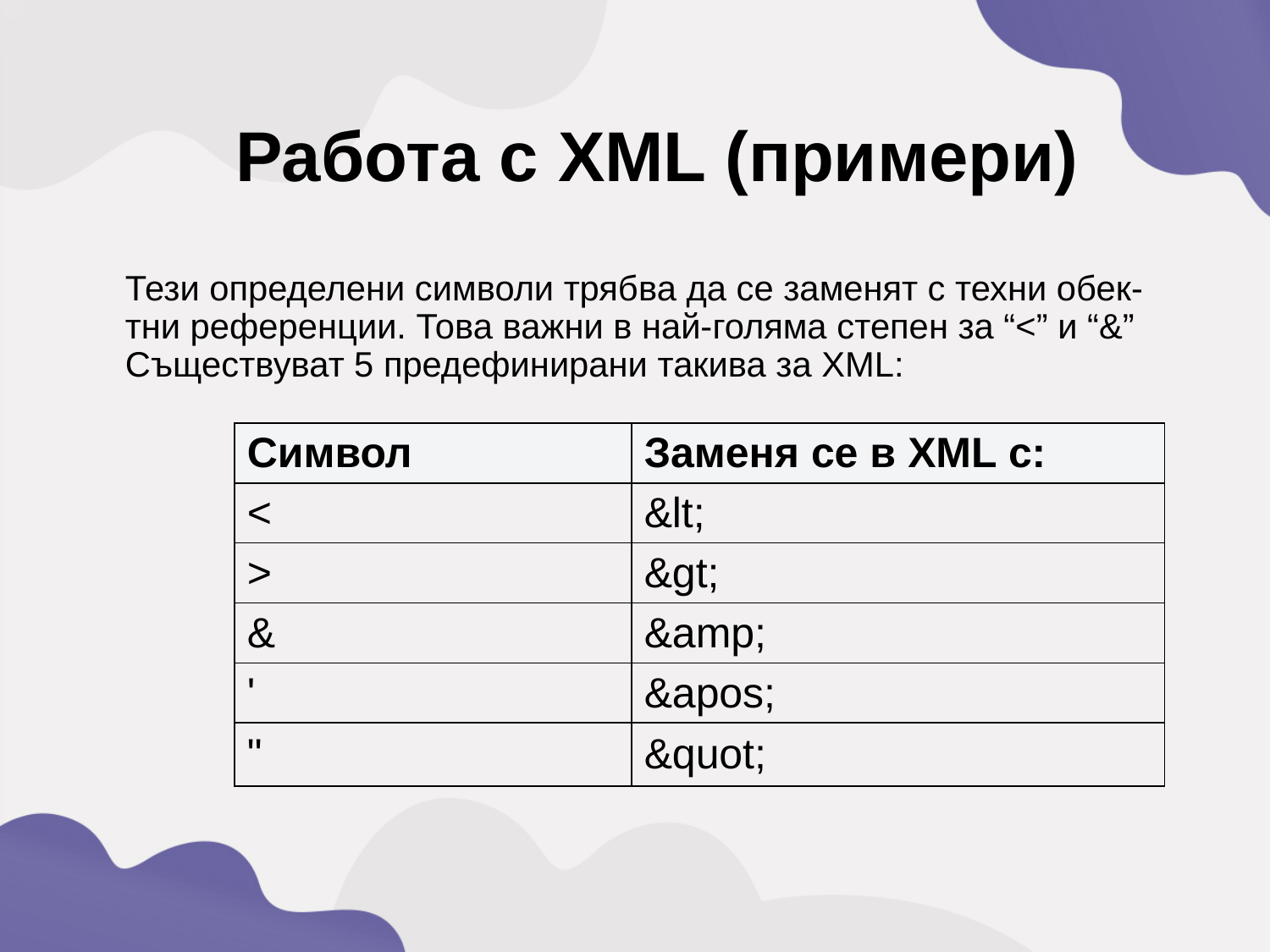

Работа с XML (примери)
	Тези определени символи трябва да се заменят с техни обек-тни референции. Това важни в най-голяма степен за “<” и “&” Съществуват 5 предефинирани такива за XML:
| Символ | Заменя се в XML с: |
| --- | --- |
| < | &lt; |
| > | &gt; |
| & | &amp; |
| ' | &apos; |
| " | &quot; |